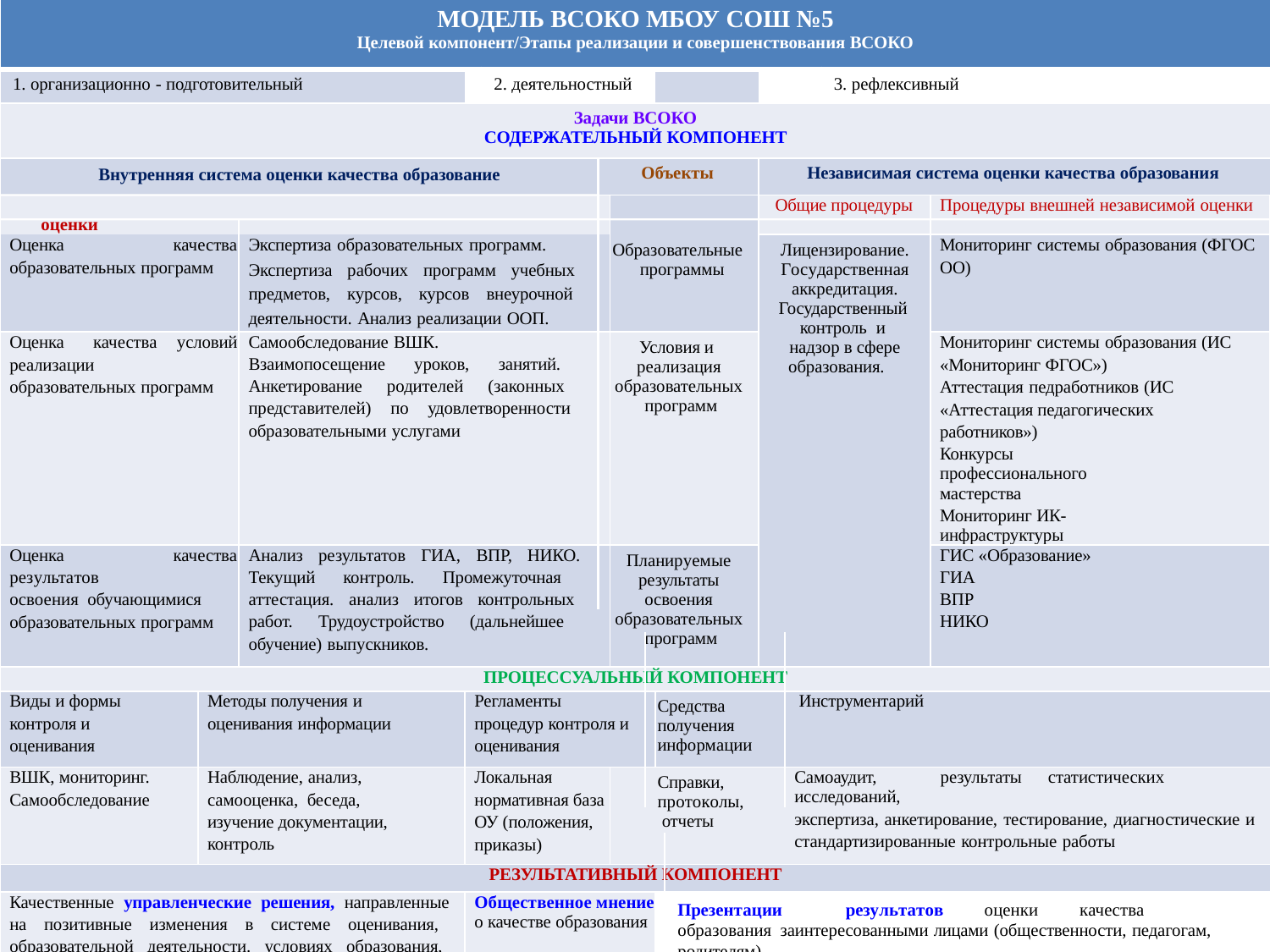

| МОДЕЛЬ ВСОКО МБОУ СОШ №5 Целевой компонент/Этапы реализации и совершенствования ВСОКО |  |  |  |  |  |  |  |
| --- | --- | --- | --- | --- | --- | --- | --- |
| 1. организационно - подготовительный |  |  | 2. деятельностный |  |  | 3. рефлексивный |  |
| Задачи ВСОКО СОДЕРЖАТЕЛЬНЫЙ КОМПОНЕНТ |  |  |  |  |  |  |  |
| Внутренняя система оценки качества образование |  |  |  | Объекты |  | Независимая система оценки качества образования |  |
| Механизмы оценки |  | Процедуры ВСОКО |  |  |  | Общие процедуры | Процедуры внешней независимой оценки |
| Оценка качества образовательных программ |  | Экспертиза образовательных программ. Экспертиза рабочих программ учебных предметов, курсов, курсов внеурочной деятельности. Анализ реализации ООП. |  | Образовательные программы |  | Лицензирование. Государственная аккредитация. Государственный контроль и надзор в сфере образования. | Мониторинг системы образования (ФГОС ОО) |
| Оценка качества условий реализации образовательных программ |  | Самообследование ВШК. Взаимопосещение уроков, занятий. Анкетирование родителей (законных представителей) по удовлетворенности образовательными услугами |  | Условия и реализация образовательных программ |  |  | Мониторинг системы образования (ИС «Мониторинг ФГОС») Аттестация педработников (ИС «Аттестация педагогических работников») Конкурсы профессионального мастерства Мониторинг ИК-инфраструктуры |
| Оценка качества результатов освоения обучающимися образовательных программ |  | Анализ результатов ГИА, ВПР, НИКО. Текущий контроль. Промежуточная аттестация. анализ итогов контрольных работ. Трудоустройство (дальнейшее обучение) выпускников. |  | Планируемые результаты освоения образовательных программ |  |  | ГИС «Образование» ГИА ВПР НИКО |
| ПРОЦЕССУАЛЬНЫЙ КОМПОНЕНТ |  |  |  |  |  |  |  |
| Виды и формы контроля и оценивания | Методы получения и оценивания информации |  | Регламенты процедур контроля и оценивания |  | Средства получения информации | Инструментарий |  |
| ВШК, мониторинг. Самообследование | Наблюдение, анализ, самооценка, беседа, изучение документации, контроль |  | Локальная нормативная база ОУ (положения, приказы) |  | Справки, протоколы, отчеты | Самоаудит, результаты статистических исследований, экспертиза, анкетирование, тестирование, диагностические и стандартизированные контрольные работы |  |
| РЕЗУЛЬТАТИВНЫЙ КОМПОНЕНТ |  |  |  |  |  |  |  |
| Качественные управленческие решения, направленные на позитивные изменения в системе оценивания, образовательной деятельности. условиях образования, результатах образования. |  |  | Общественное мнение о качестве образования |  | Презентации результатов оценки качества образования заинтересованными лицами (общественности, педагогам, родителям) |  |  |